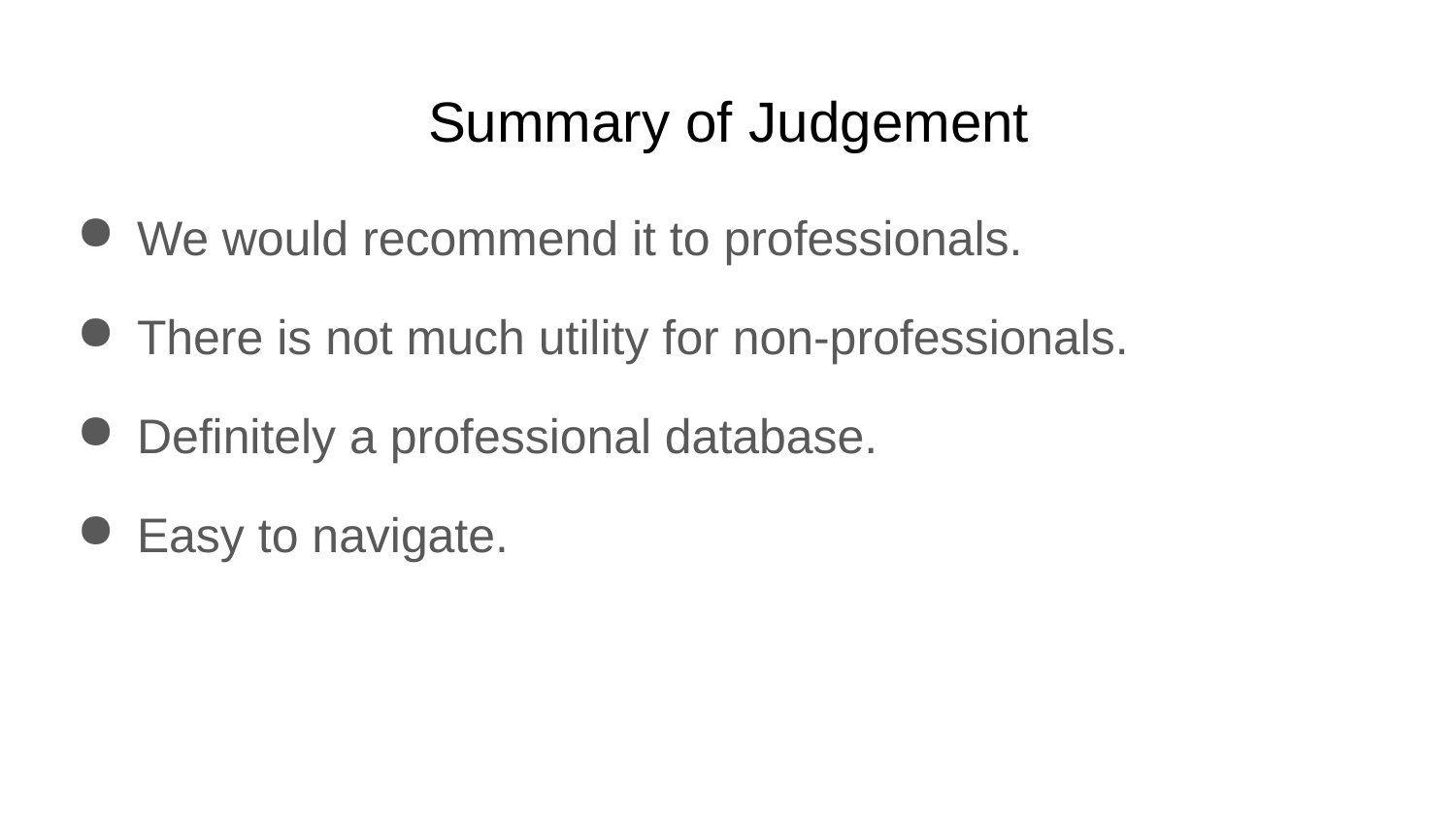

# Summary of Judgement
We would recommend it to professionals.
There is not much utility for non-professionals.
Definitely a professional database.
Easy to navigate.